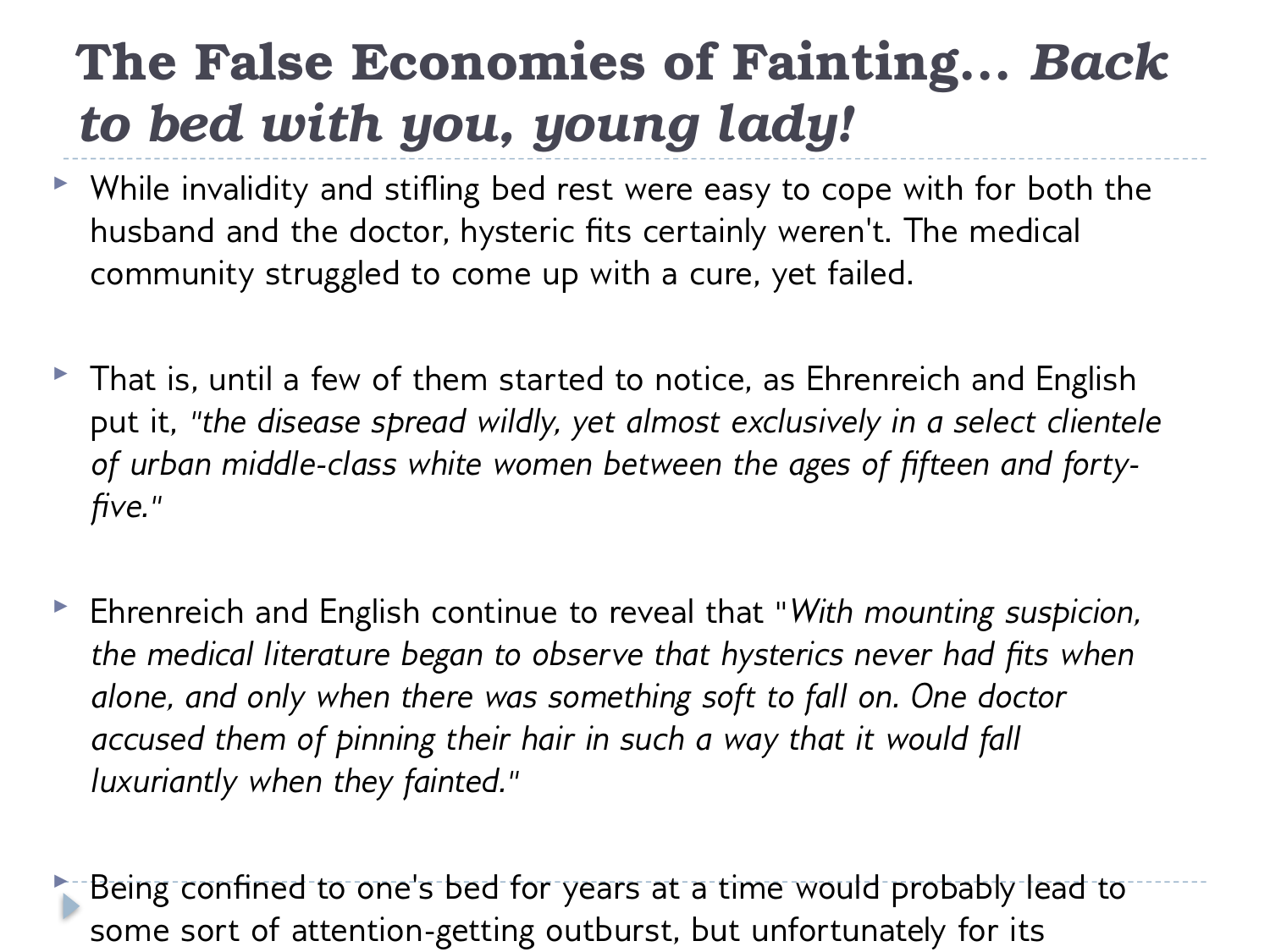

# The False Economies of Fainting... Back to bed with you, young lady!
While invalidity and stifling bed rest were easy to cope with for both the husband and the doctor, hysteric fits certainly weren't. The medical community struggled to come up with a cure, yet failed.

That is, until a few of them started to notice, as Ehrenreich and English put it, "the disease spread wildly, yet almost exclusively in a select clientele of urban middle-class white women between the ages of fifteen and forty-five."

Ehrenreich and English continue to reveal that "With mounting suspicion, the medical literature began to observe that hysterics never had fits when alone, and only when there was something soft to fall on. One doctor accused them of pinning their hair in such a way that it would fall luxuriantly when they fainted."

Being confined to one's bed for years at a time would probably lead to some sort of attention-getting outburst, but unfortunately for its practitioners it just led their husbands and doctors to conclude that they were irrational, unpredictable, and loony.